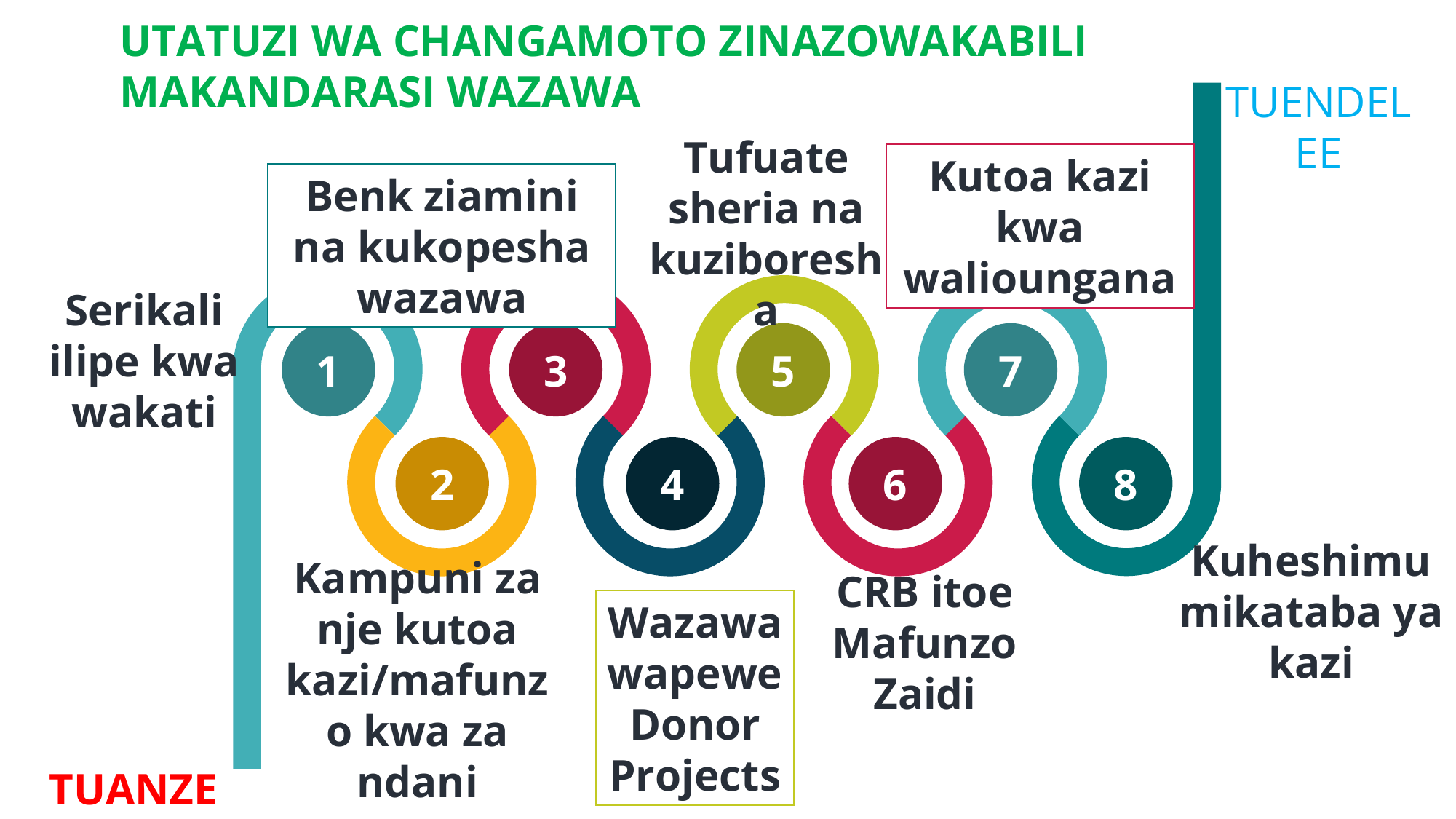

UTATUZI WA CHANGAMOTO ZINAZOWAKABILI MAKANDARASI WAZAWA
TUENDELEE
Tufuate sheria na kuziboresha
Kutoa kazi kwa walioungana
Benk ziamini na kukopesha wazawa

Serikali ilipe kwa wakati
1
3
5
7

2
4
6
8
Kuheshimu mikataba ya kazi
Kampuni za nje kutoa kazi/mafunzo kwa za ndani
CRB itoe Mafunzo Zaidi
Wazawa wapewe Donor Projects
TUANZE SASA